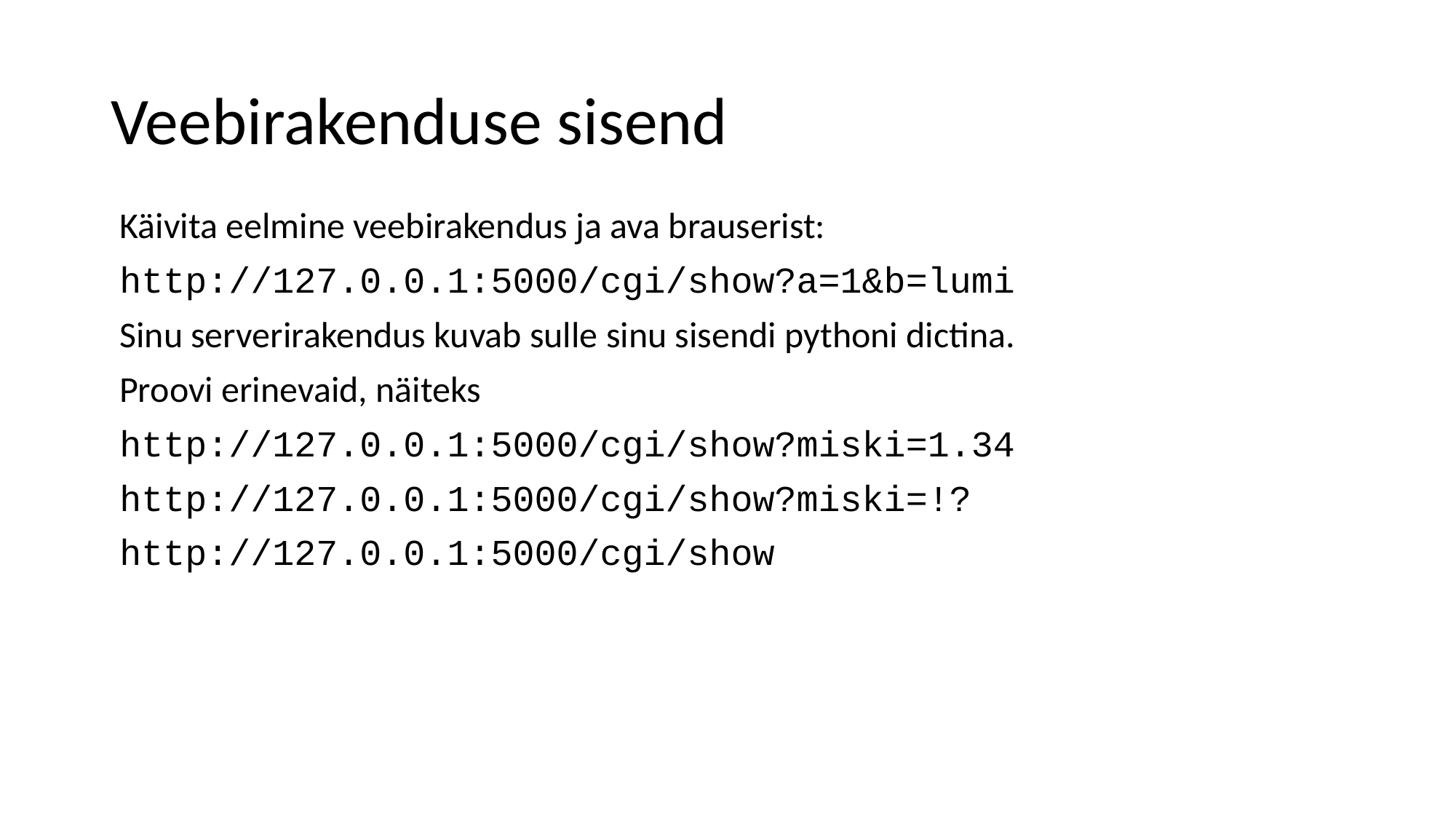

# Veebirakenduse sisend
Käivita eelmine veebirakendus ja ava brauserist:
http://127.0.0.1:5000/cgi/show?a=1&b=lumi
Sinu serverirakendus kuvab sulle sinu sisendi pythoni dictina.
Proovi erinevaid, näiteks
http://127.0.0.1:5000/cgi/show?miski=1.34
http://127.0.0.1:5000/cgi/show?miski=!?
http://127.0.0.1:5000/cgi/show